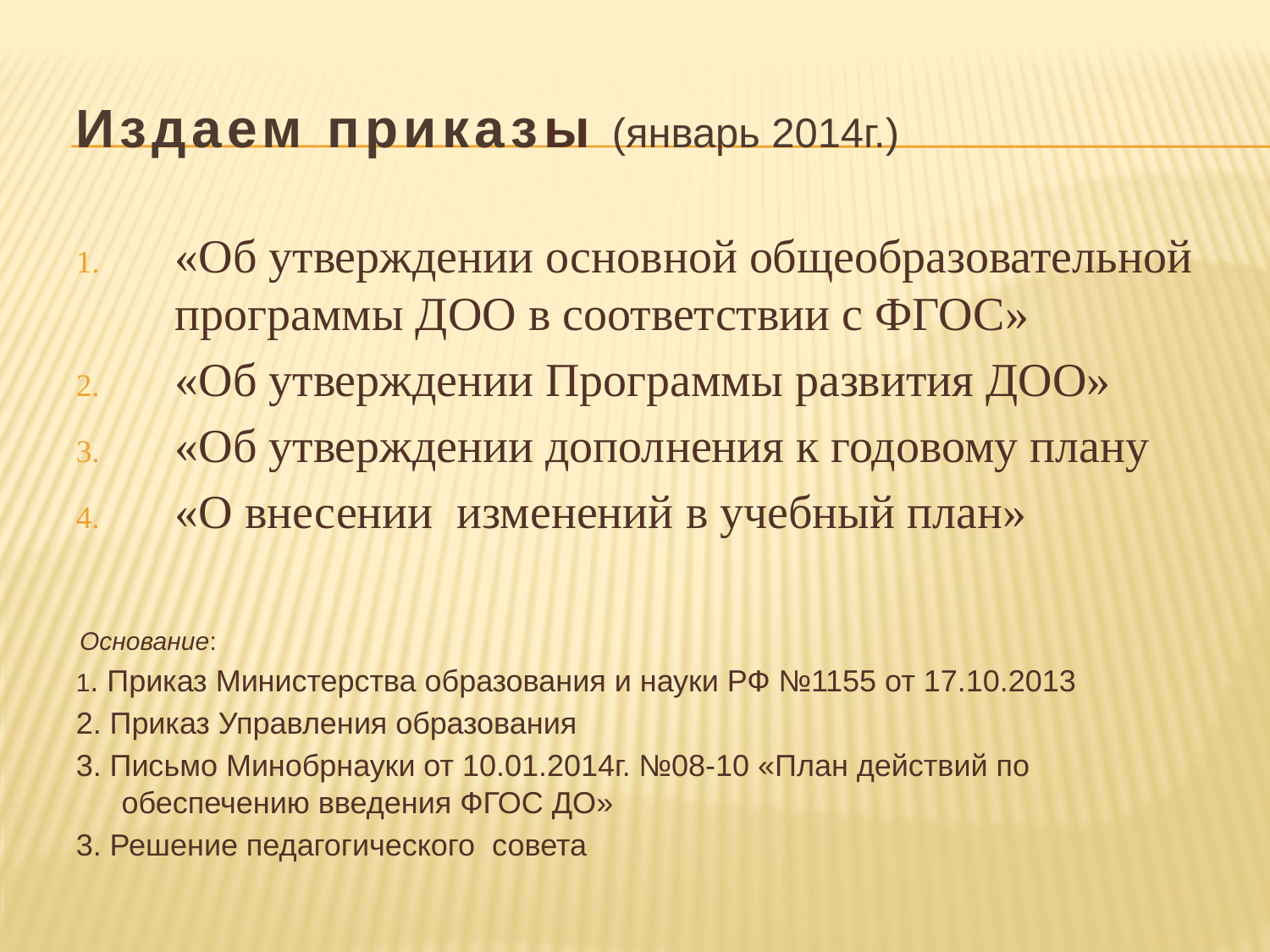

Издаем приказы (январь 2014г.)

«Об утверждении основной общеобразовательной программы ДОО в соответствии с ФГОС»
«Об утверждении Программы развития ДОО»
«Об утверждении дополнения к годовому плану
«О внесении  изменений в учебный план»

 Основание:
1. Приказ Министерства образования и науки РФ №1155 от 17.10.2013
2. Приказ Управления образования
3. Письмо Минобрнауки от 10.01.2014г. №08-10 «План действий по обеспечению введения ФГОС ДО»
3. Решение педагогического  совета